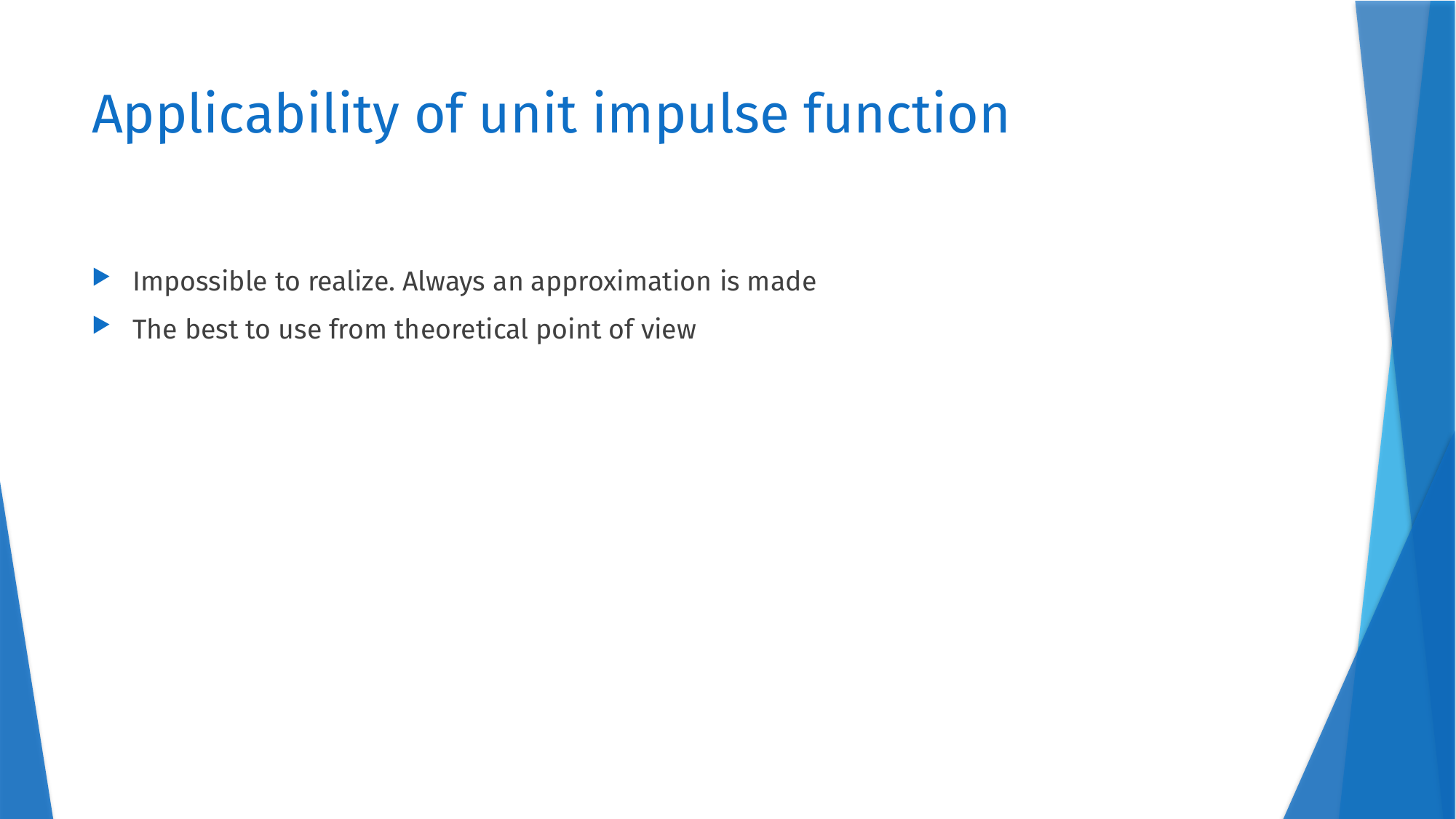

# Applicability of unit impulse function
Impossible to realize. Always an approximation is made
The best to use from theoretical point of view